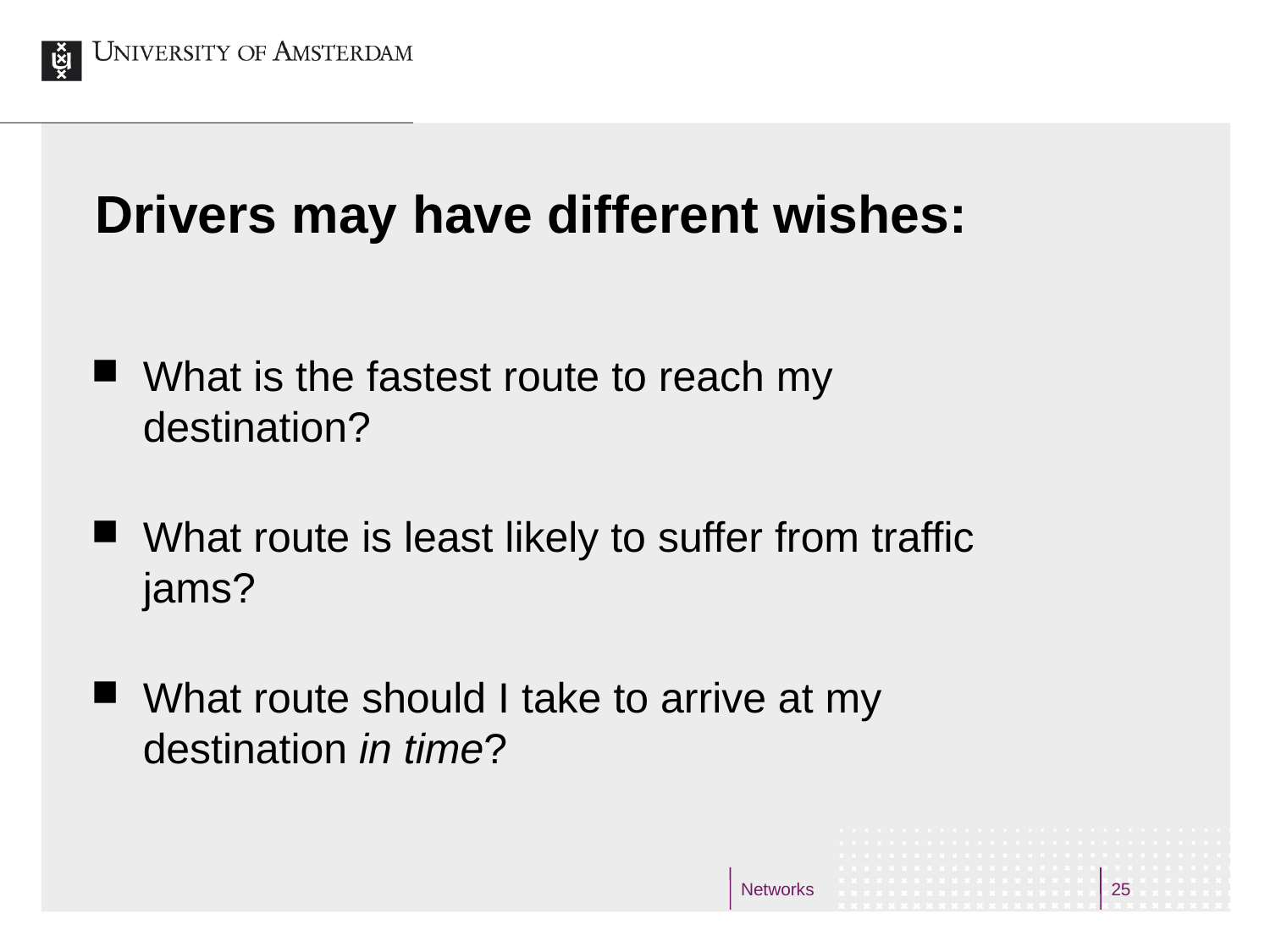

# Drivers may have different wishes:
What is the fastest route to reach my destination?
What route is least likely to suffer from traffic jams?
What route should I take to arrive at my destination in time?

Networks
25